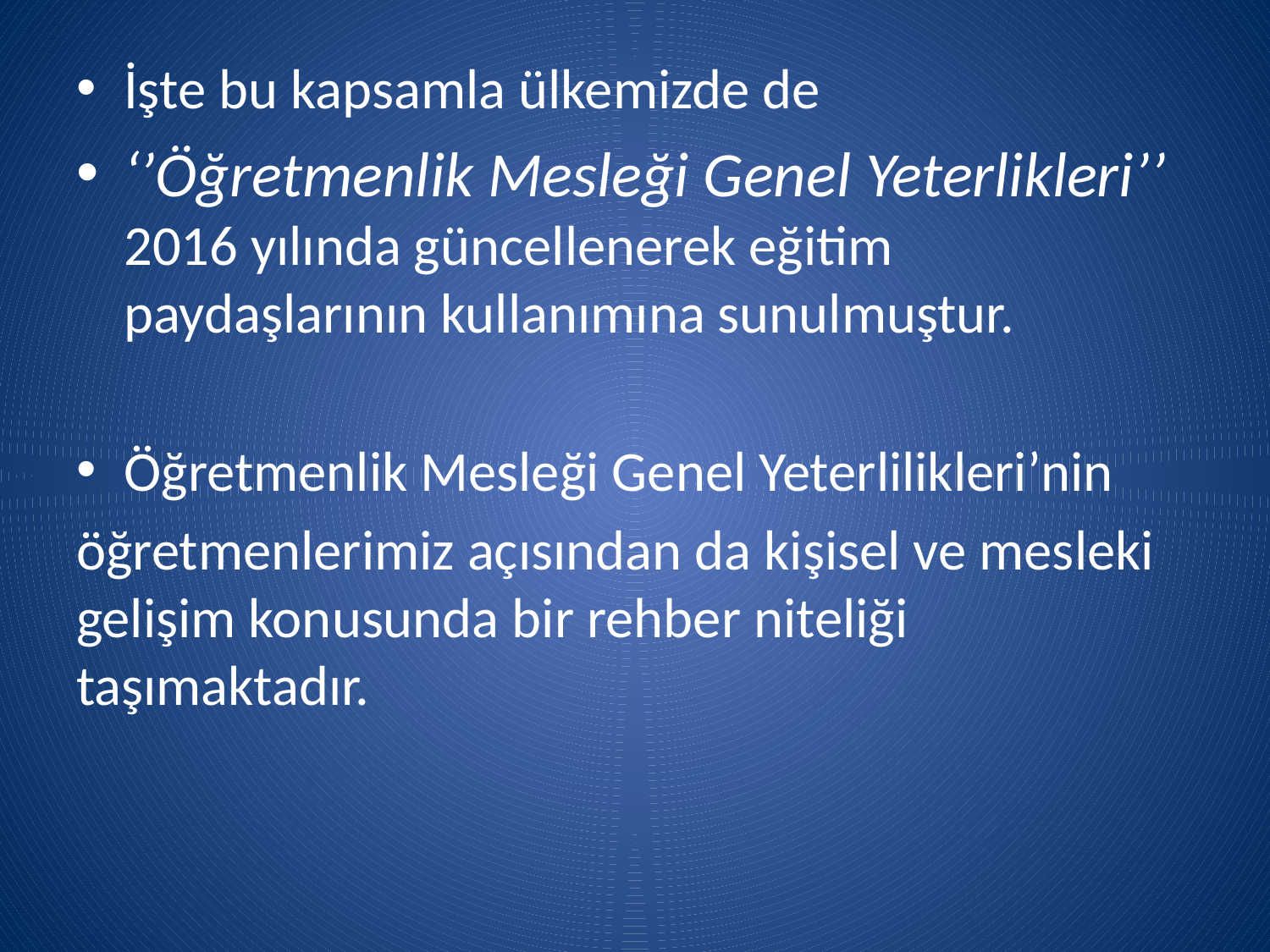

İşte bu kapsamla ülkemizde de
‘’Öğretmenlik Mesleği Genel Yeterlikleri’’ 2016 yılında güncellenerek eğitim paydaşlarının kullanımına sunulmuştur.

Öğretmenlik Mesleği Genel Yeterlilikleri’nin
öğretmenlerimiz açısından da kişisel ve mesleki gelişim konusunda bir rehber niteliği taşımaktadır.